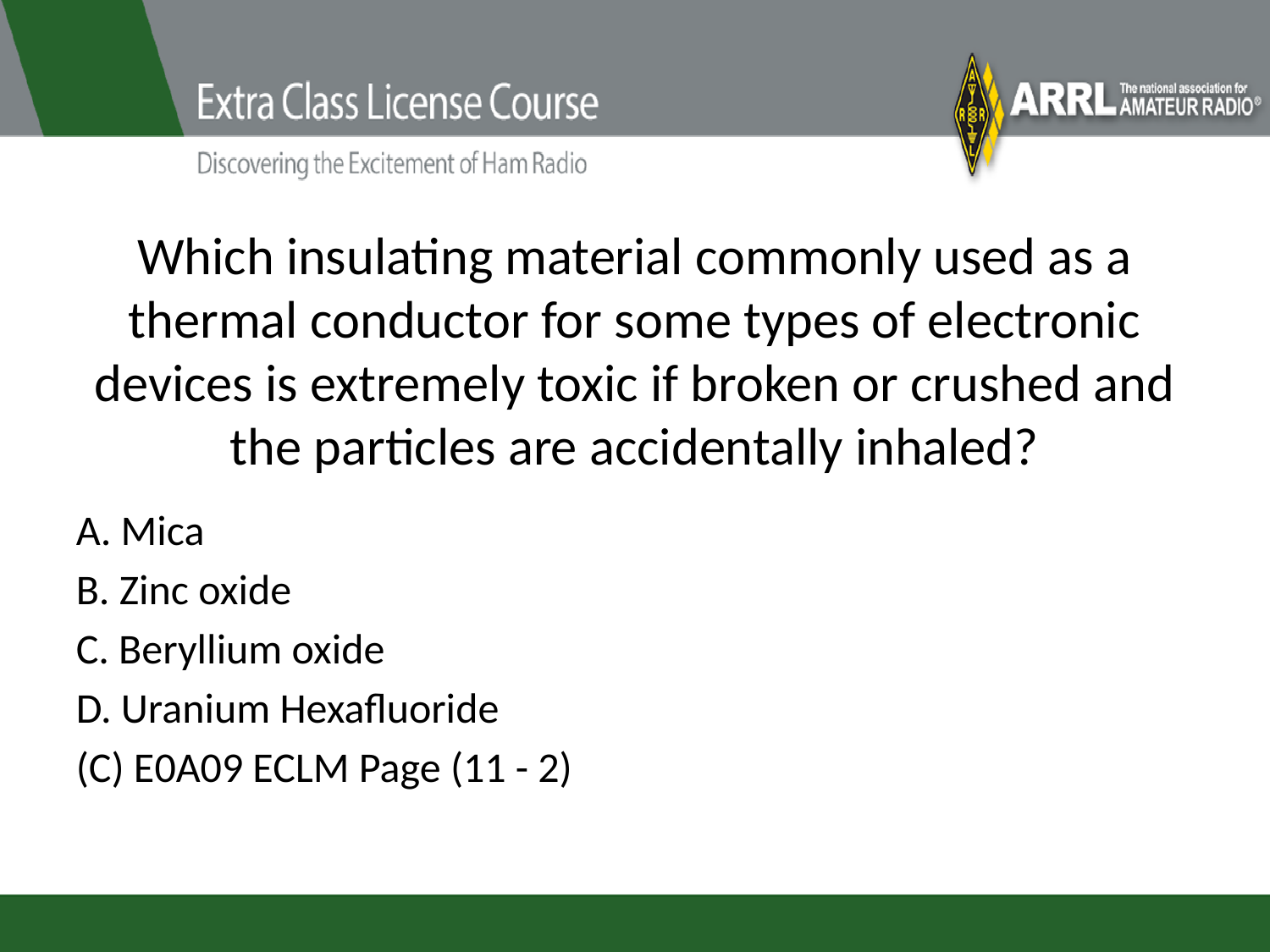

# Which insulating material commonly used as a thermal conductor for some types of electronic devices is extremely toxic if broken or crushed and the particles are accidentally inhaled?
A. Mica
B. Zinc oxide
C. Beryllium oxide
D. Uranium Hexafluoride
(C) E0A09 ECLM Page (11 - 2)